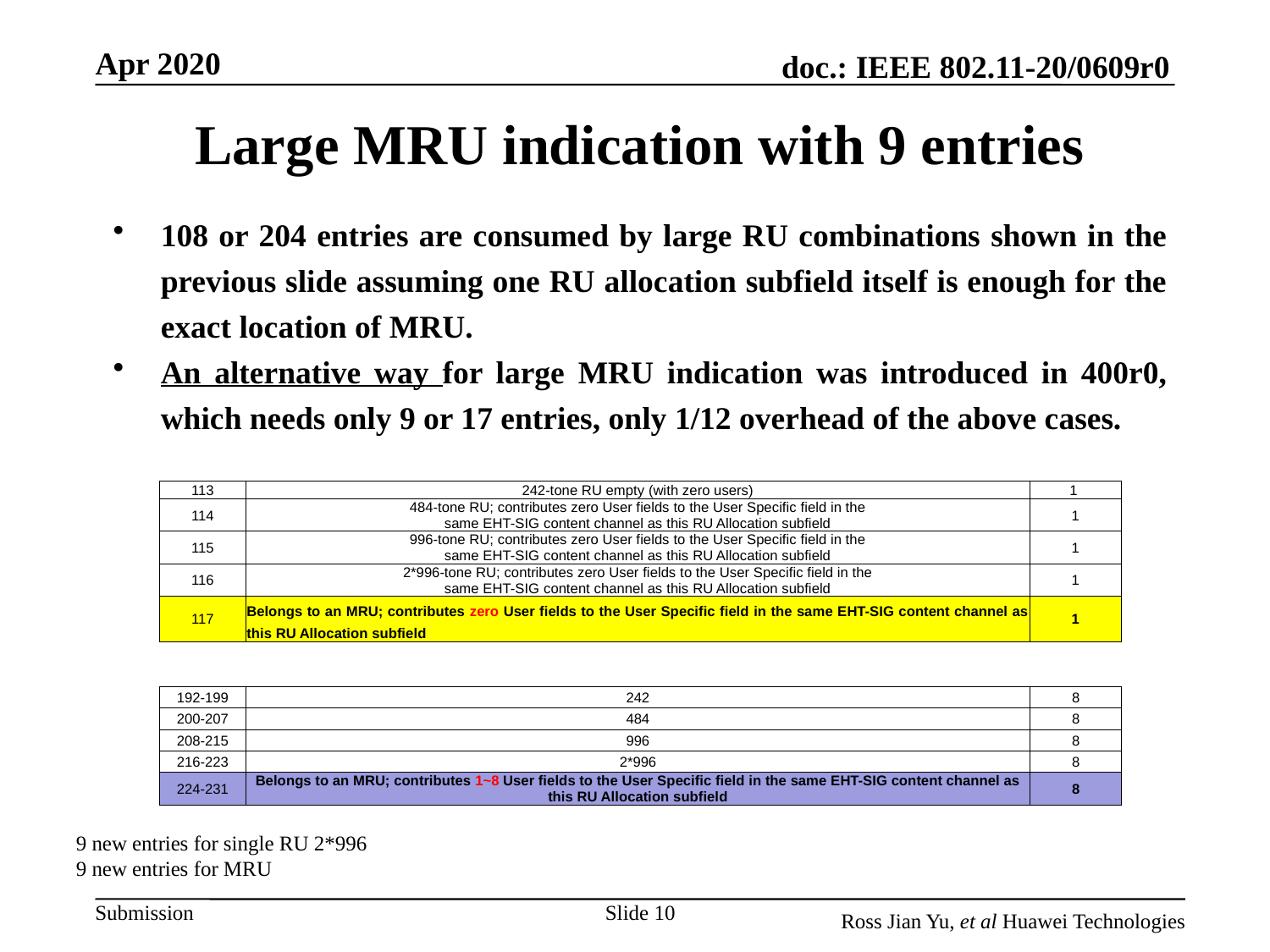

# Large MRU indication with 9 entries
108 or 204 entries are consumed by large RU combinations shown in the previous slide assuming one RU allocation subfield itself is enough for the exact location of MRU.
An alternative way for large MRU indication was introduced in 400r0, which needs only 9 or 17 entries, only 1/12 overhead of the above cases.

| 113 | 242-tone RU empty (with zero users) | 1 |
| --- | --- | --- |
| 114 | 484-tone RU; contributes zero User fields to the User Specific field in the same EHT-SIG content channel as this RU Allocation subfield | 1 |
| 115 | 996-tone RU; contributes zero User fields to the User Specific field in the same EHT-SIG content channel as this RU Allocation subfield | 1 |
| 116 | 2\*996-tone RU; contributes zero User fields to the User Specific field in the same EHT-SIG content channel as this RU Allocation subfield | 1 |
| 117 | Belongs to an MRU; contributes zero User fields to the User Specific field in the same EHT-SIG content channel as this RU Allocation subfield | 1 |
| 192-199 | 242 | 8 |
| --- | --- | --- |
| 200-207 | 484 | 8 |
| 208-215 | 996 | 8 |
| 216-223 | 2\*996 | 8 |
| 224-231 | Belongs to an MRU; contributes 1~8 User fields to the User Specific field in the same EHT-SIG content channel as this RU Allocation subfield | 8 |
9 new entries for single RU 2*996
9 new entries for MRU
Slide 10